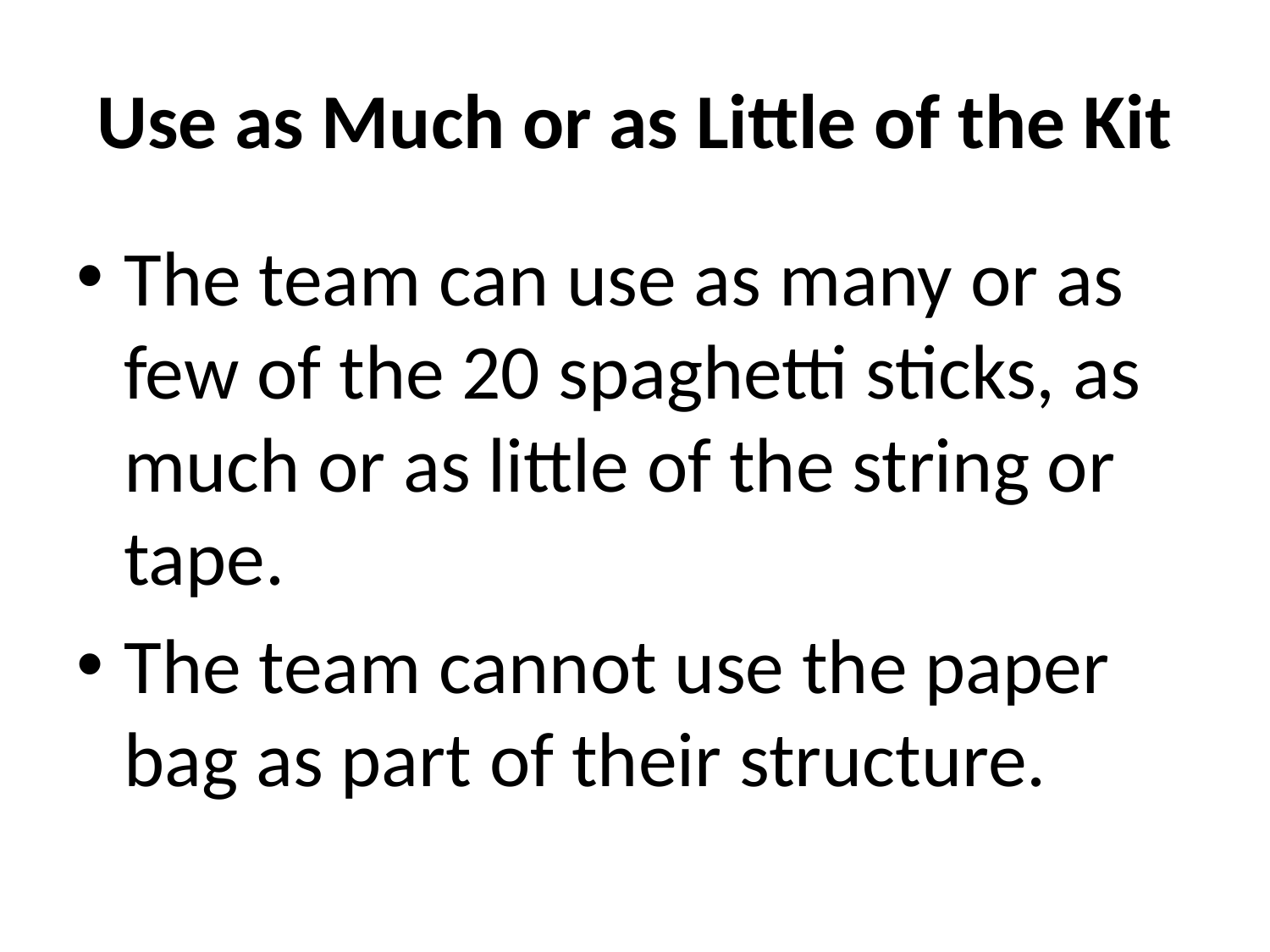

# Use as Much or as Little of the Kit
The team can use as many or as few of the 20 spaghetti sticks, as much or as little of the string or tape.
The team cannot use the paper bag as part of their structure.